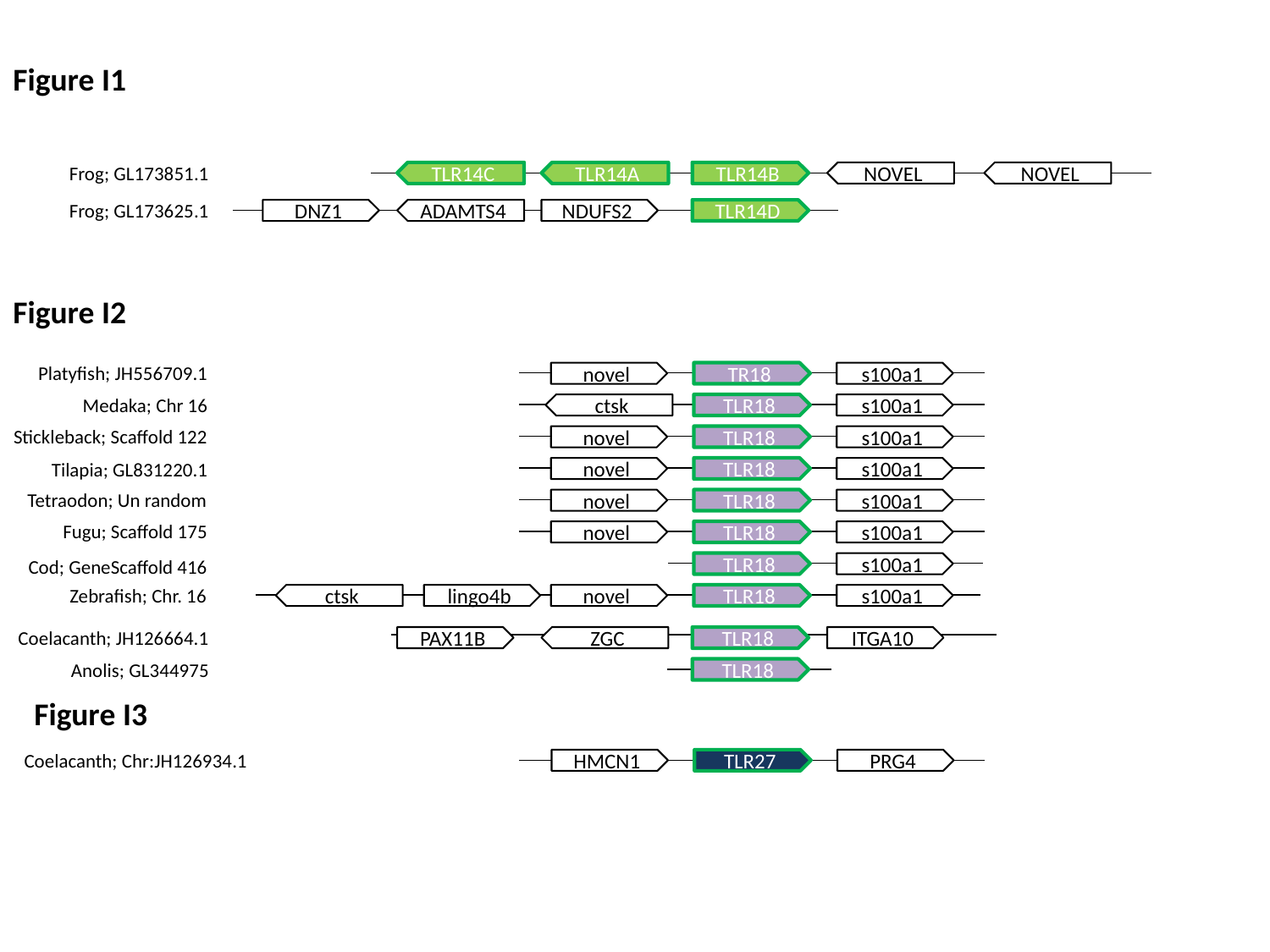

Figure I1
Frog; GL173851.1
TLR14C
TLR14A
TLR14B
NOVEL
NOVEL
Frog; GL173625.1
DNZ1
ADAMTS4
NDUFS2
TLR14D
Figure I2
Platyfish; JH556709.1
novel
TR18
s100a1
Medaka; Chr 16
ctsk
TLR18
s100a1
Stickleback; Scaffold 122
novel
TLR18
s100a1
Tilapia; GL831220.1
novel
TLR18
s100a1
Tetraodon; Un random
novel
TLR18
s100a1
Fugu; Scaffold 175
novel
TLR18
s100a1
Cod; GeneScaffold 416
TLR18
s100a1
Zebrafish; Chr. 16
ctsk
lingo4b
novel
TLR18
s100a1
Coelacanth; JH126664.1
PAX11B
ZGC
TLR18
ITGA10
Anolis; GL344975
TLR18
Figure I3
Coelacanth; Chr:JH126934.1
HMCN1
TLR27
PRG4